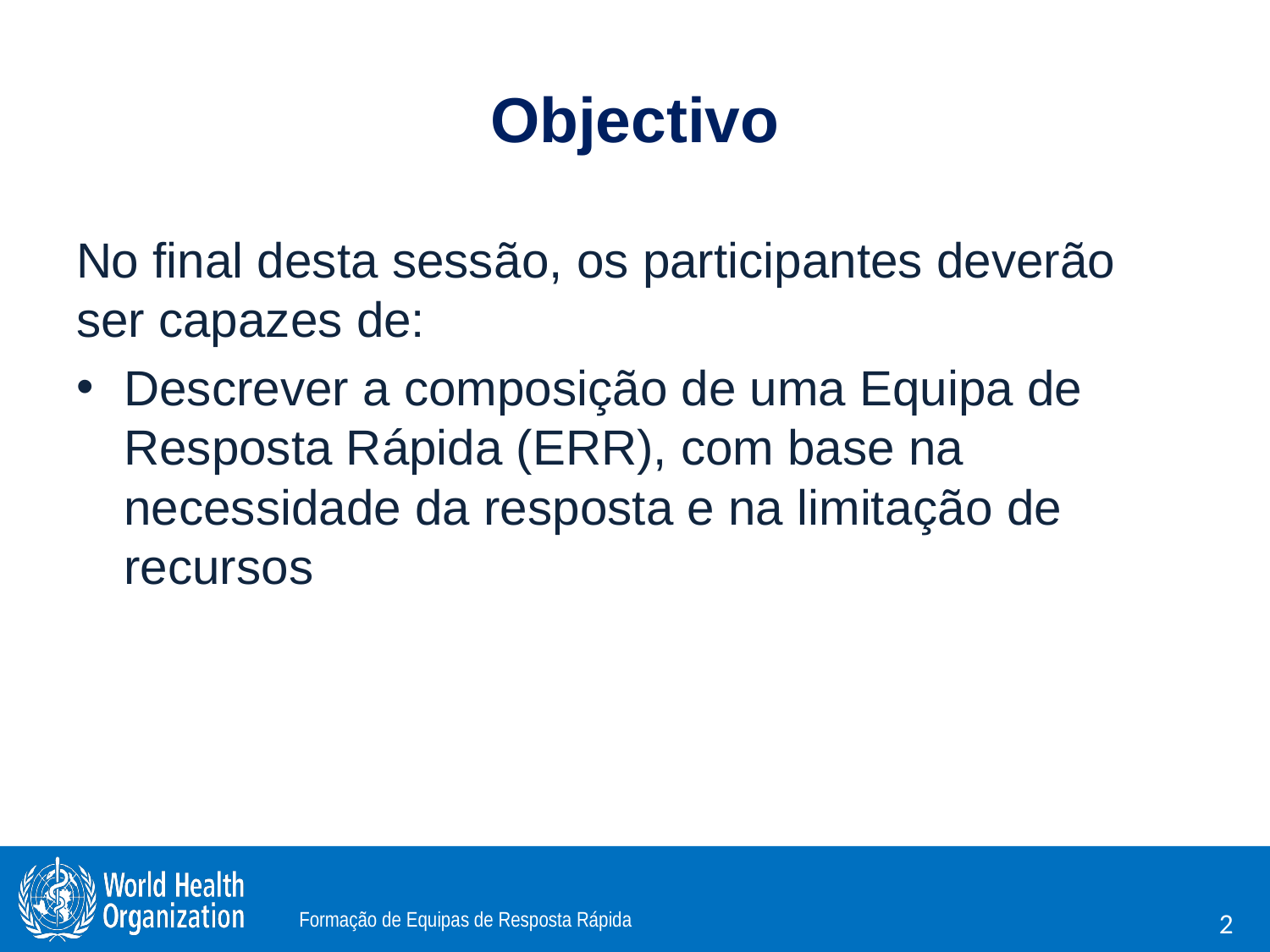

# Objectivo
No final desta sessão, os participantes deverão ser capazes de:
Descrever a composição de uma Equipa de Resposta Rápida (ERR), com base na necessidade da resposta e na limitação de recursos